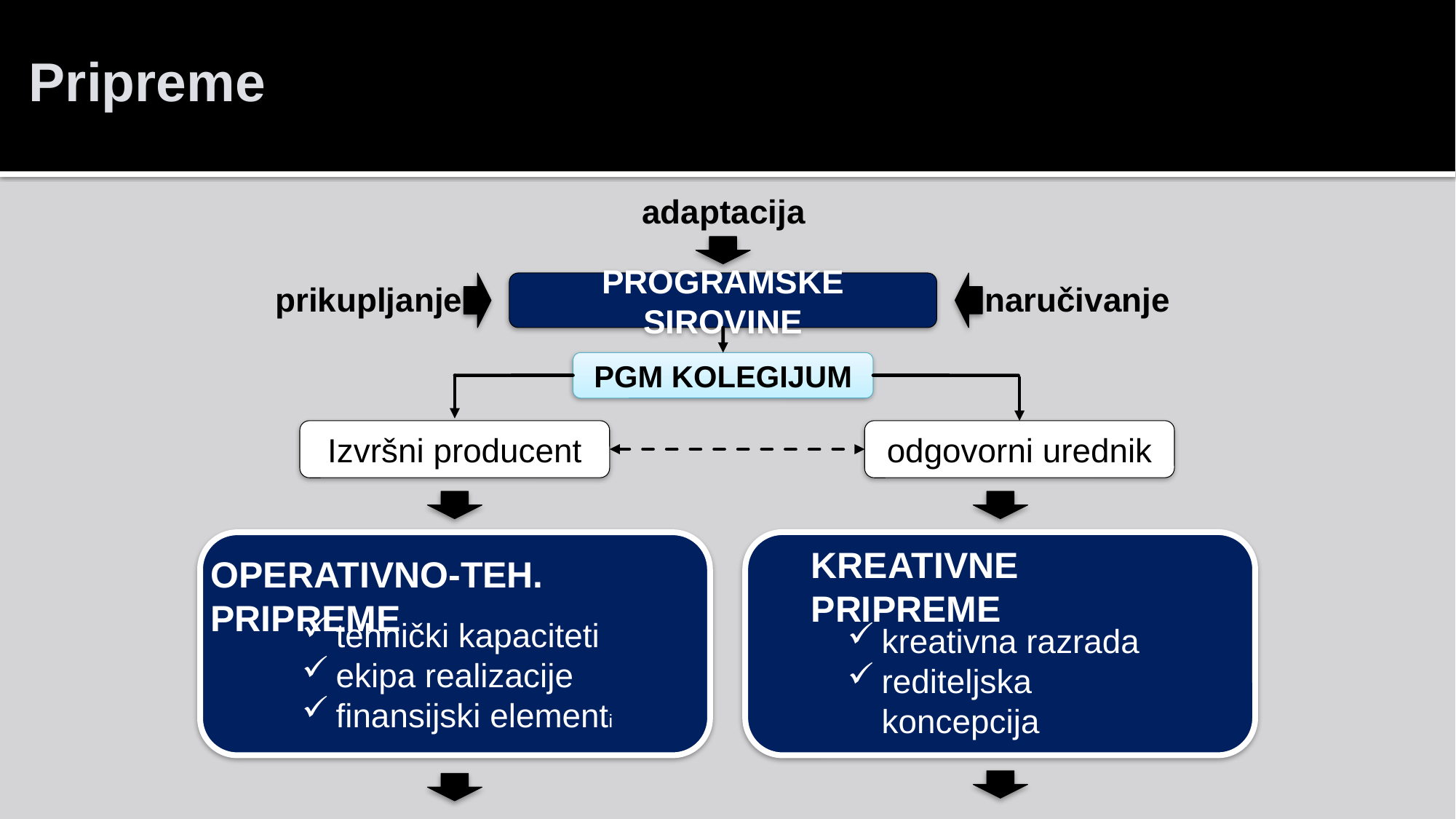

# Pripreme

adaptacija

prikupljanje
PROGRAMSKE SIROVINE
naručivanje

PGM KOLEGIJUM
Izvršni producent
odgovorni urednik

KREATIVNE PRIPREME
OPERATIVNO-TEH. PRIPREME
tehnički kapaciteti
ekipa realizacije
finansijski elementi
kreativna razrada
rediteljska koncepcija